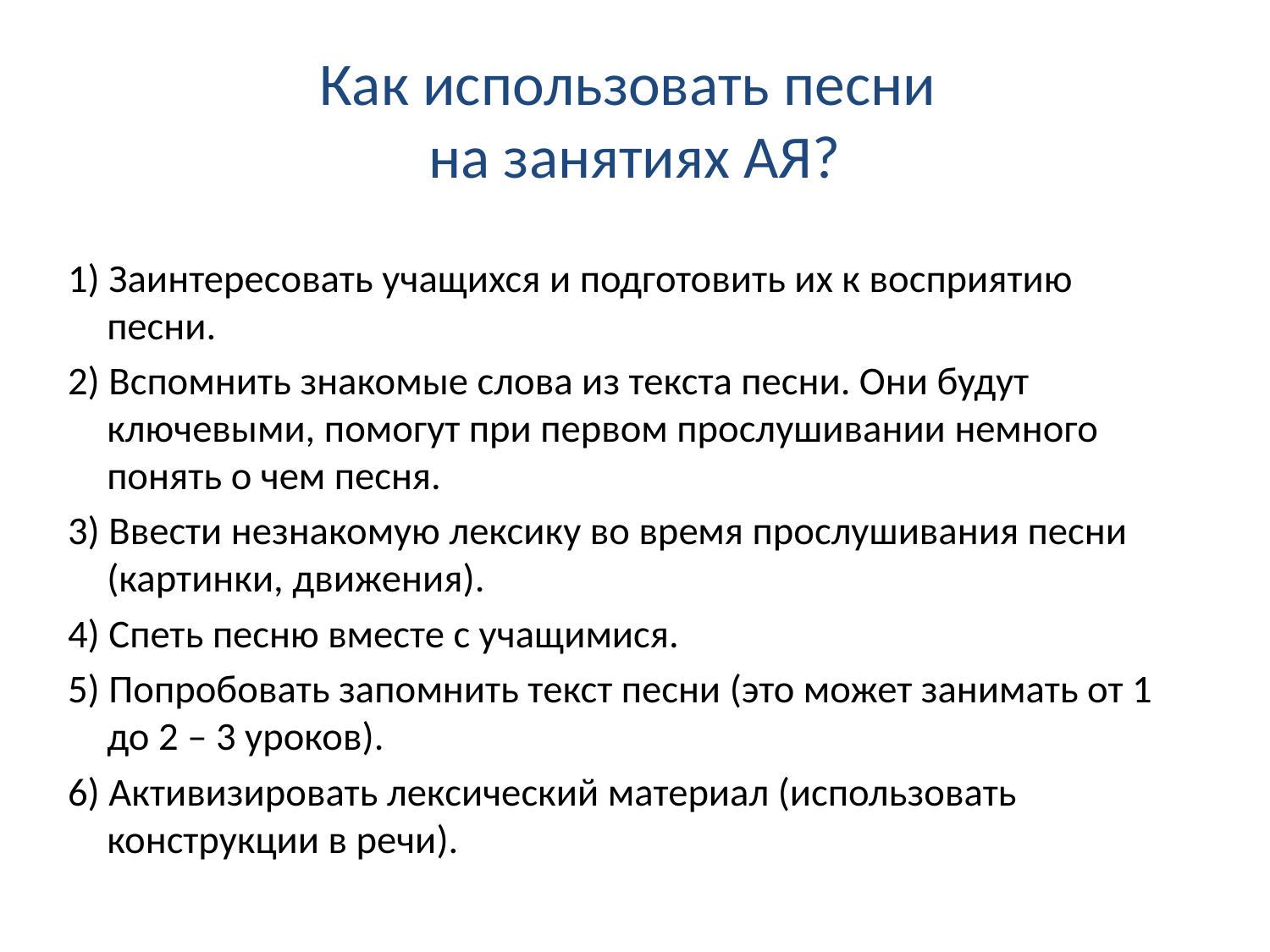

# Как использовать песни на занятиях АЯ?
1) Заинтересовать учащихся и подготовить их к восприятию песни.
2) Вспомнить знакомые слова из текста песни. Они будут ключевыми, помогут при первом прослушивании немного понять о чем песня.
3) Ввести незнакомую лексику во время прослушивания песни (картинки, движения).
4) Спеть песню вместе с учащимися.
5) Попробовать запомнить текст песни (это может занимать от 1 до 2 – 3 уроков).
6) Активизировать лексический материал (использовать конструкции в речи).